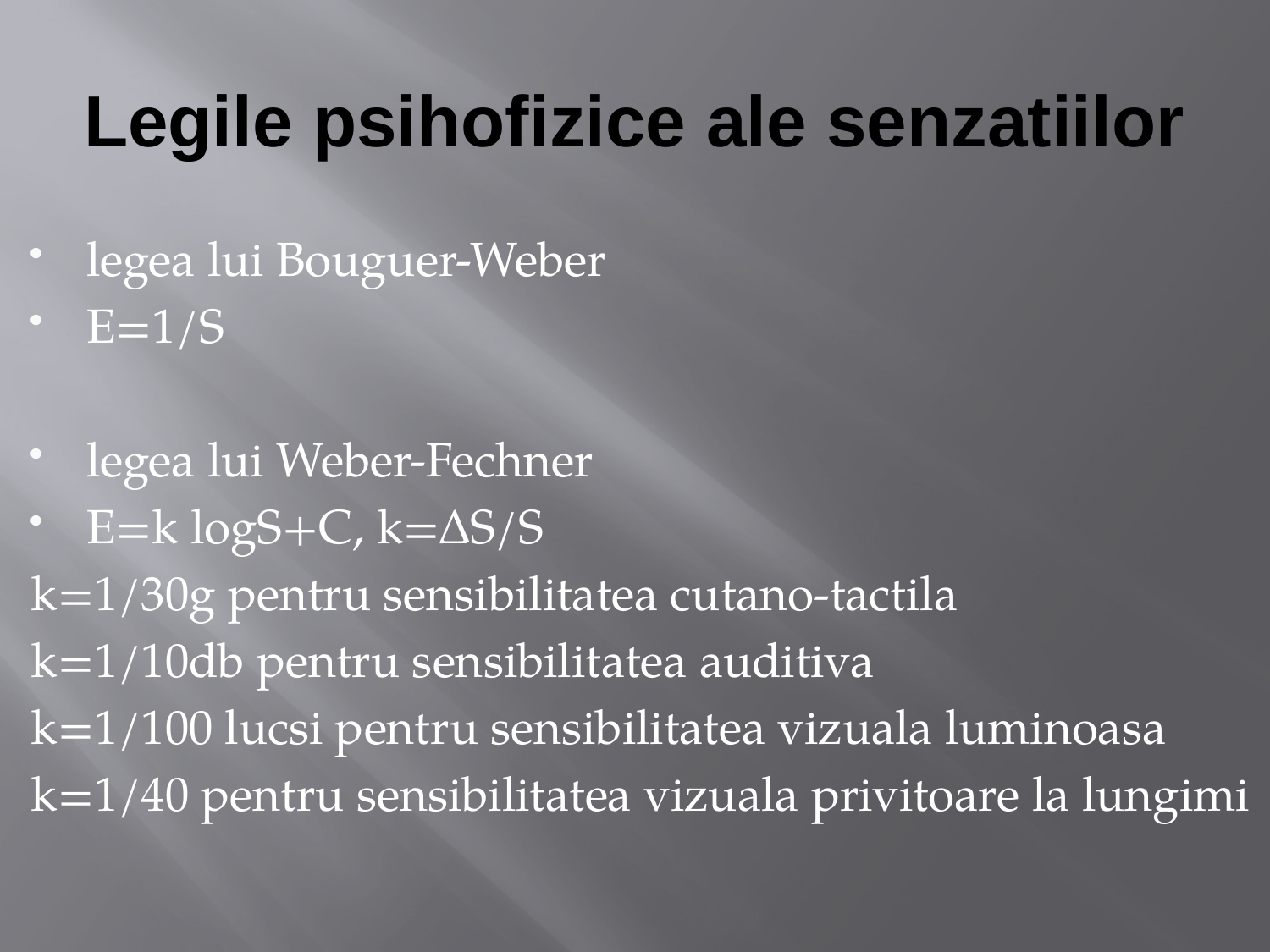

# Legile psihofizice ale senzatiilor
legea lui Bouguer-Weber
E=1/S

legea lui Weber-Fechner
E=k logS+C, k=ΔS/S
k=1/30g pentru sensibilitatea cutano-tactila
k=1/10db pentru sensibilitatea auditiva
k=1/100 lucsi pentru sensibilitatea vizuala luminoasa
k=1/40 pentru sensibilitatea vizuala privitoare la lungimi